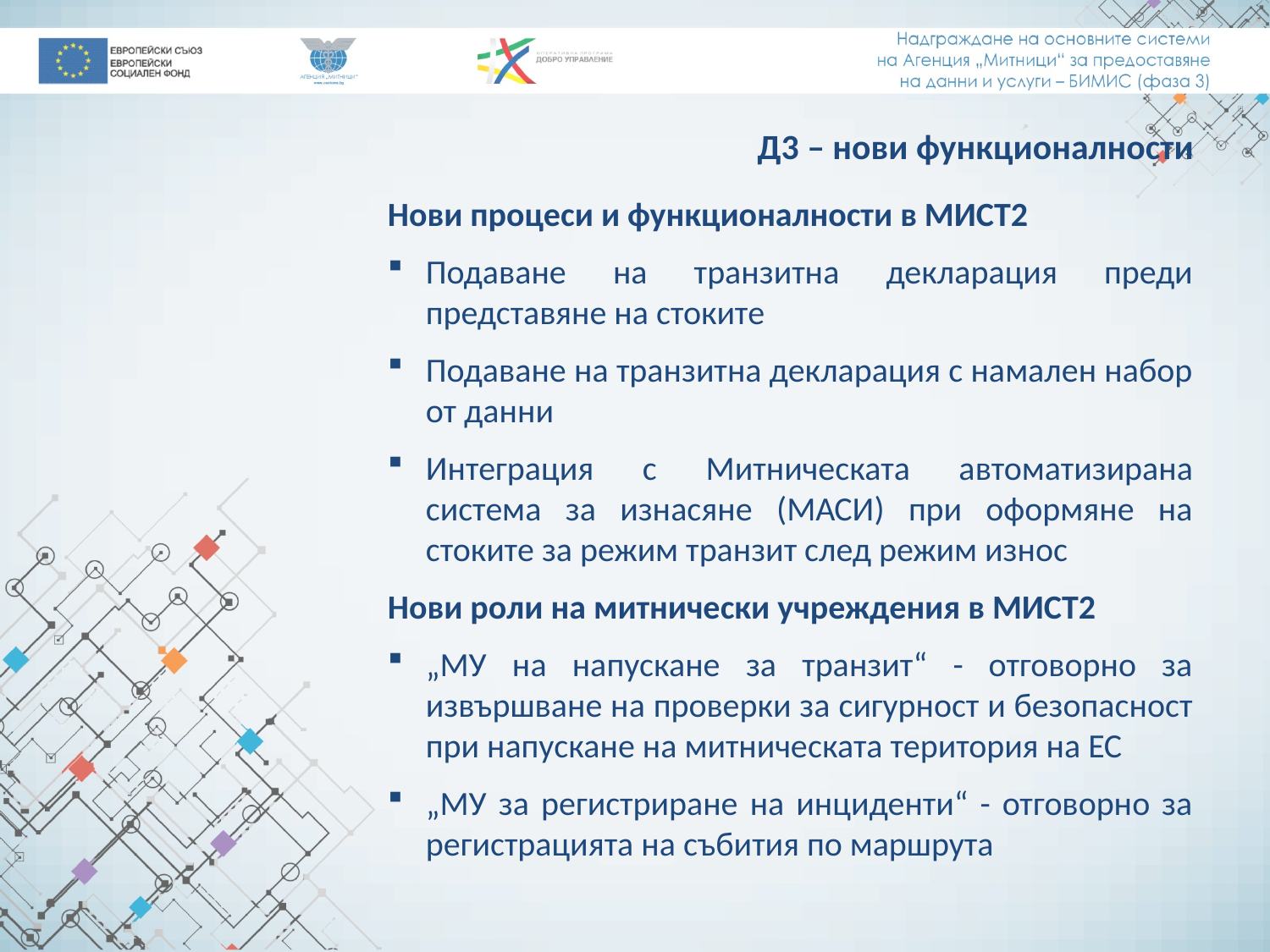

Д3 – нови функционалности
Нови процеси и функционалности в МИСТ2
Подаване на транзитна декларация преди представяне на стоките
Подаване на транзитна декларация с намален набор от данни
Интеграция с Митническата автоматизирана система за изнасяне (МАСИ) при оформяне на стоките за режим транзит след режим износ
Нови роли на митнически учреждения в МИСТ2
„МУ на напускане за транзит“ - отговорно за извършване на проверки за сигурност и безопасност при напускане на митническата територия на ЕС
„МУ за регистриране на инциденти“ - отговорно за регистрацията на събития по маршрута